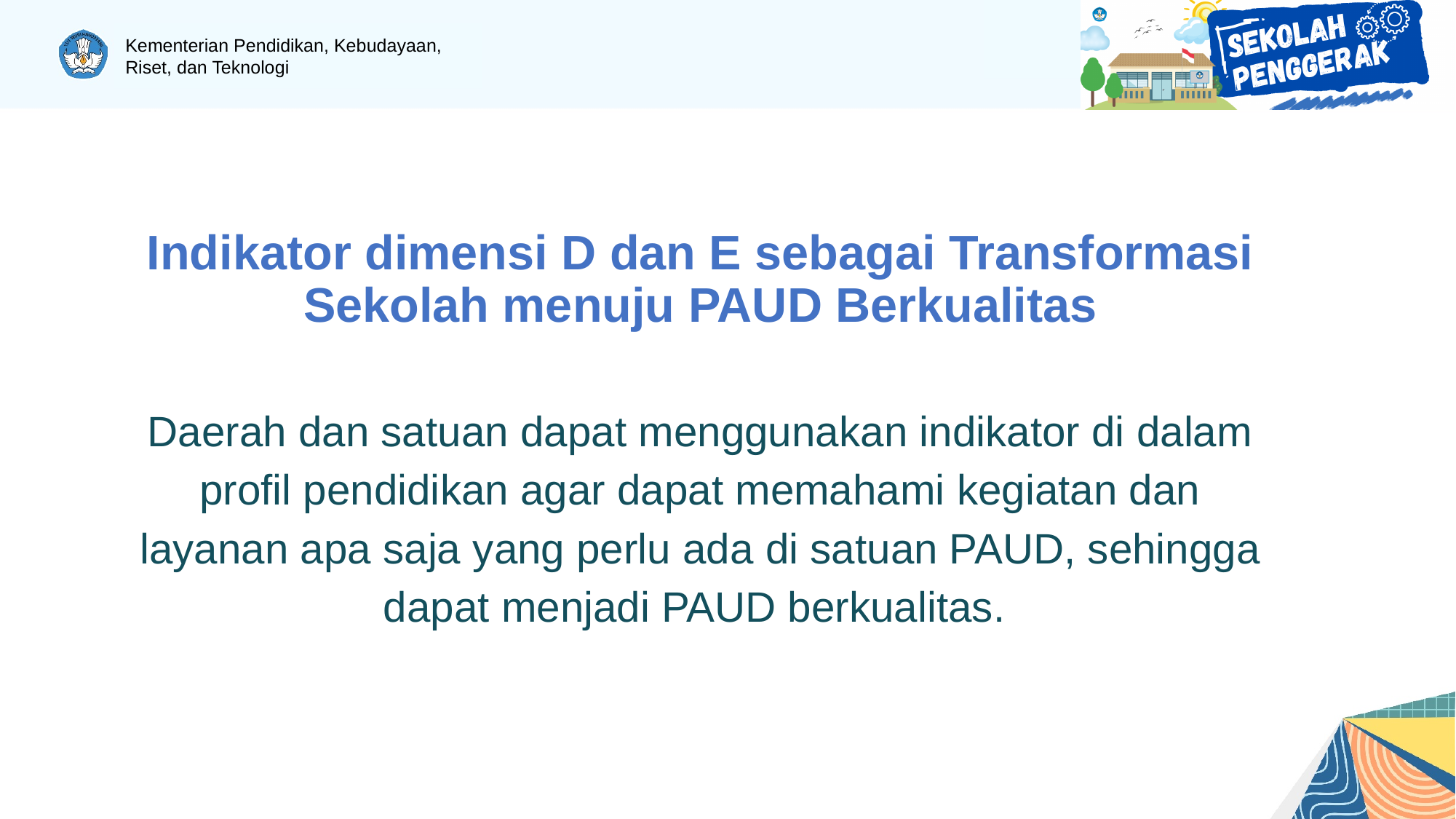

Indikator dimensi D dan E sebagai Transformasi Sekolah menuju PAUD Berkualitas
Daerah dan satuan dapat menggunakan indikator di dalam profil pendidikan agar dapat memahami kegiatan dan layanan apa saja yang perlu ada di satuan PAUD, sehingga dapat menjadi PAUD berkualitas.